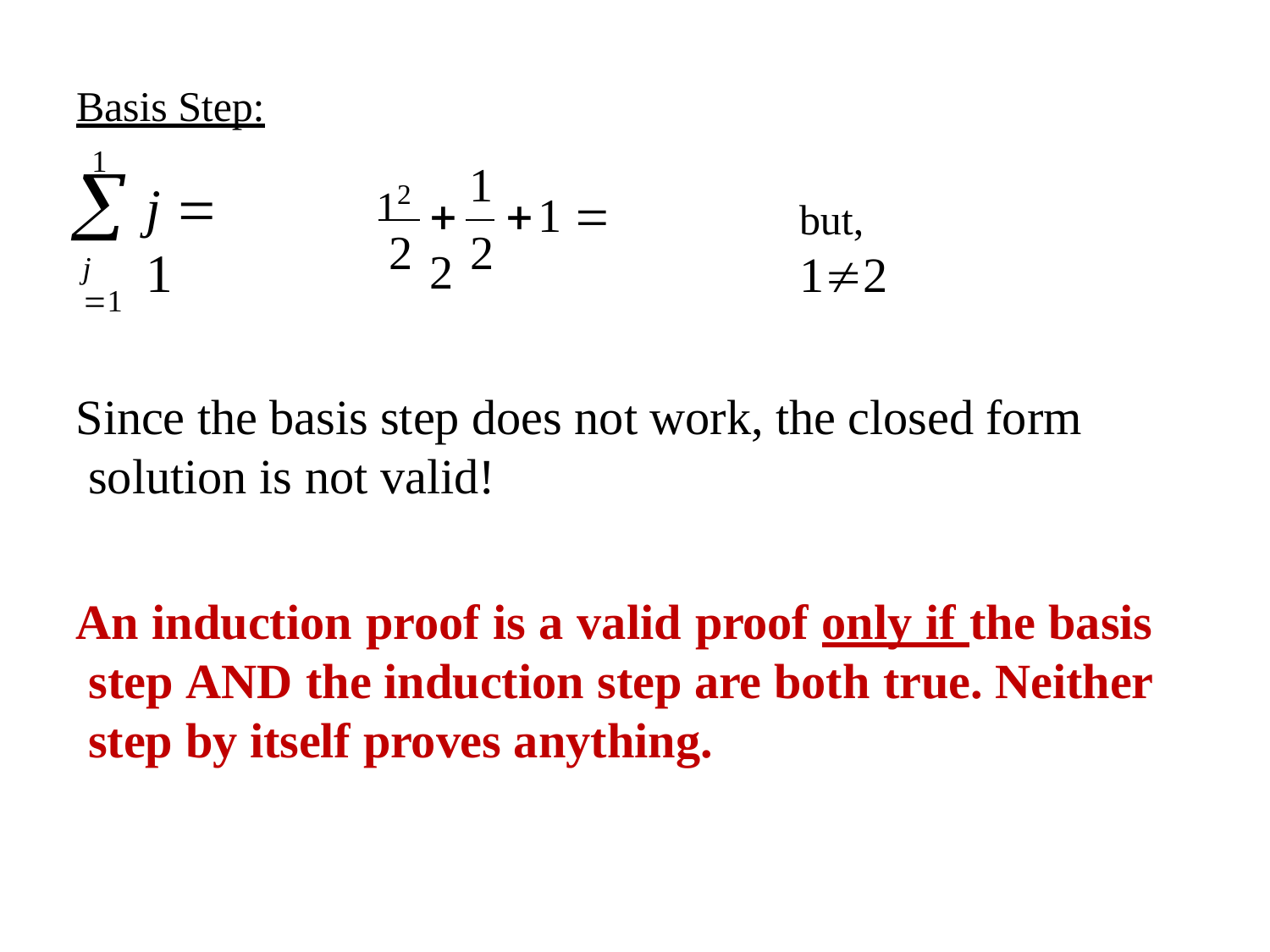

Basis Step:
1
12
1
2	2
∑
j =1
j = 1
+	+1 = 2
but, 1≠2

Since the basis step does not work, the closed form  solution is not valid!

An induction proof is a valid proof only if the basis  step AND the induction step are both true. Neither  step by itself proves anything.